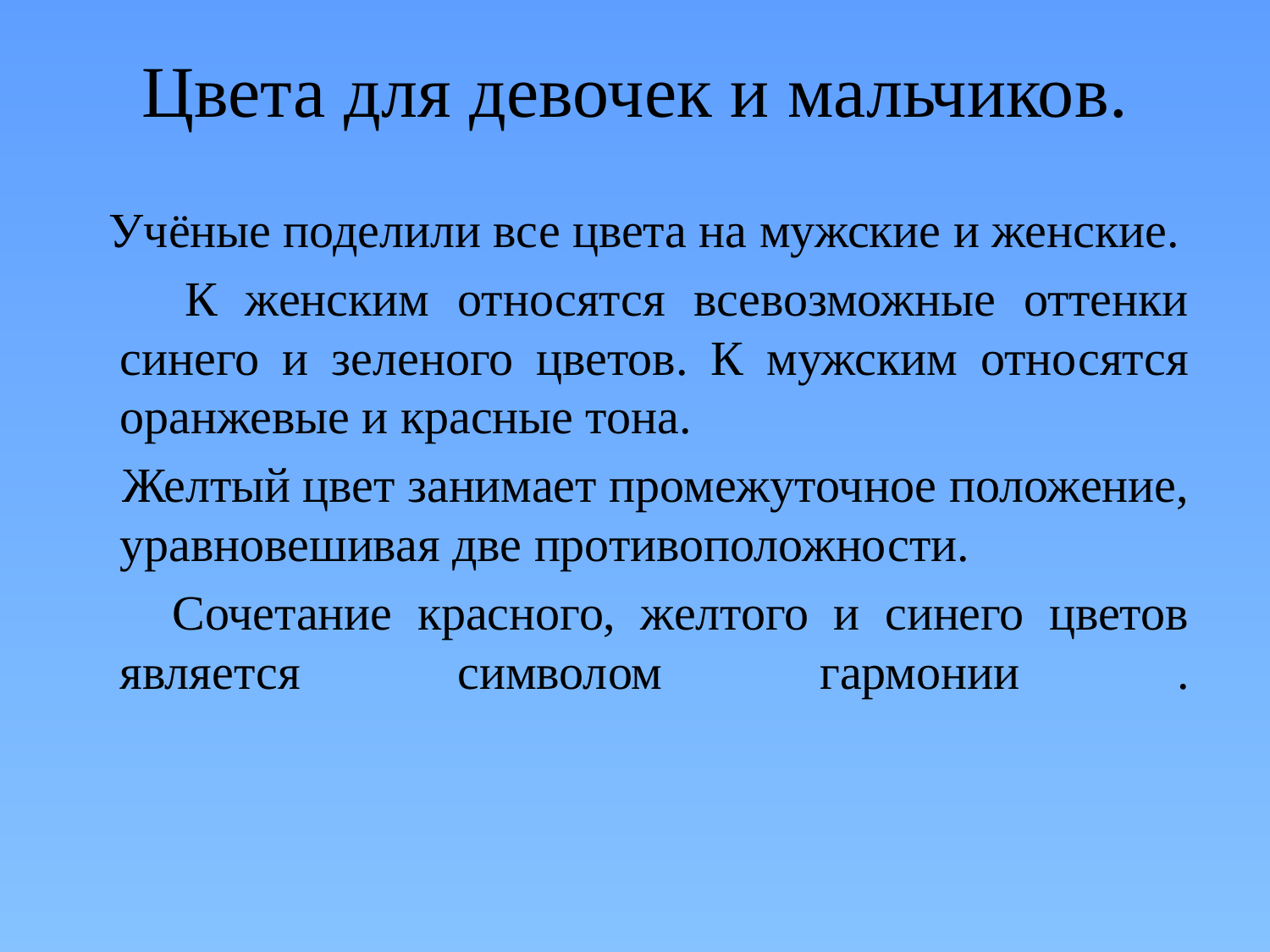

# Цвета для девочек и мальчиков.

   Учёные поделили все цвета на мужские и женские.
    К женским относятся всевозможные оттенки синего и зеленого цветов. К мужским относятся оранжевые и красные тона.
    Желтый цвет занимает промежуточное положение, уравновешивая две противоположности.
    Сочетание красного, желтого и синего цветов является символом гармонии .